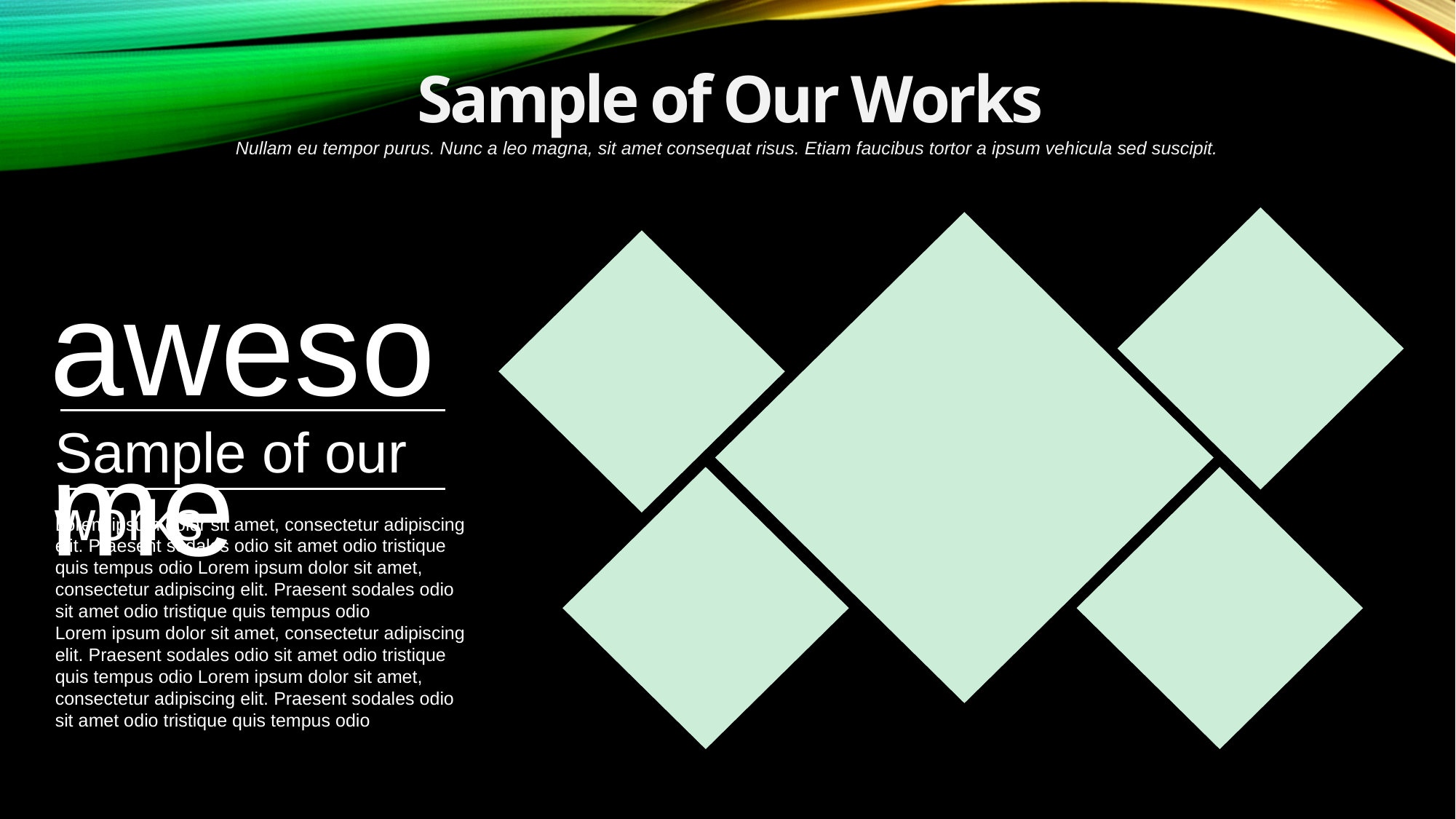

Sample of Our Works
Nullam eu tempor purus. Nunc a leo magna, sit amet consequat risus. Etiam faucibus tortor a ipsum vehicula sed suscipit.

awesome
Sample of our works

Lorem ipsum dolor sit amet, consectetur adipiscing elit. Praesent sodales odio sit amet odio tristique quis tempus odio Lorem ipsum dolor sit amet, consectetur adipiscing elit. Praesent sodales odio sit amet odio tristique quis tempus odio
Lorem ipsum dolor sit amet, consectetur adipiscing elit. Praesent sodales odio sit amet odio tristique quis tempus odio Lorem ipsum dolor sit amet, consectetur adipiscing elit. Praesent sodales odio sit amet odio tristique quis tempus odio